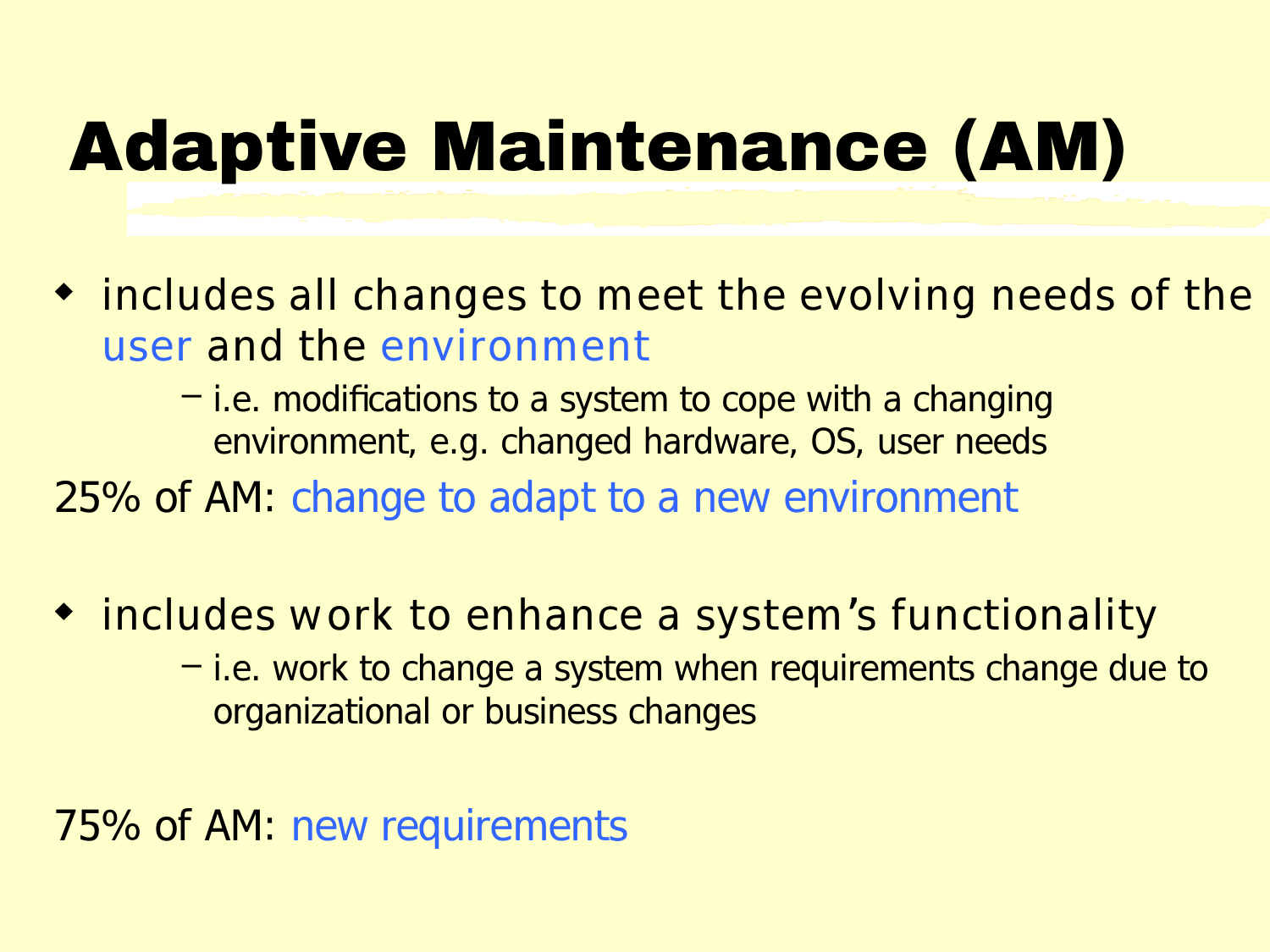

# Adaptive Maintenance (AM)
includes all changes to meet the evolving needs of the user and the environment
i.e. modifications to a system to cope with a changing environment, e.g. changed hardware, OS, user needs
25% of AM: change to adapt to a new environment

includes work to enhance a system’s functionality
i.e. work to change a system when requirements change due to organizational or business changes

75% of AM: new requirements